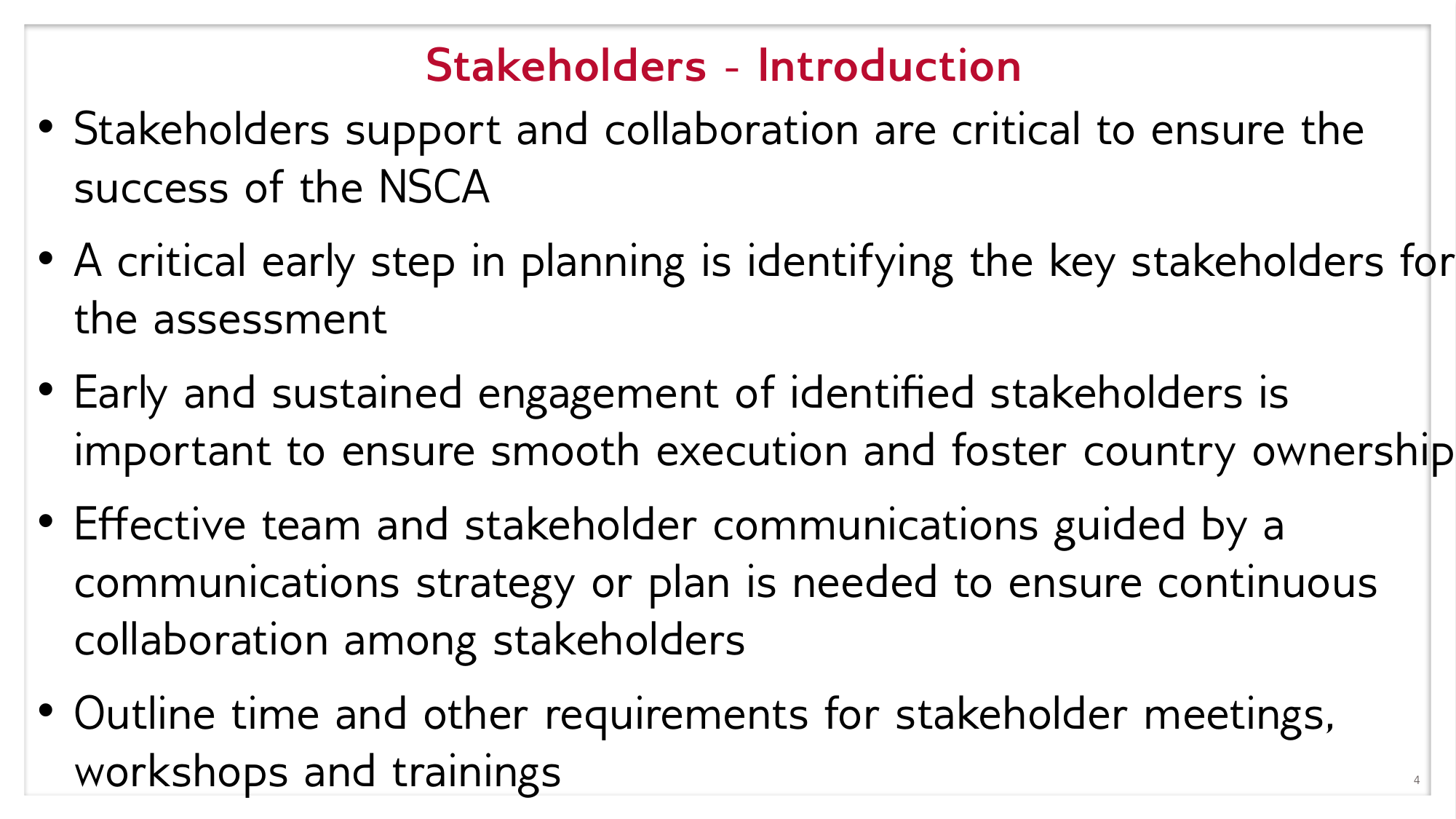

# Stakeholders - Introduction
Stakeholders support and collaboration are critical to ensure the success of the NSCA
A critical early step in planning is identifying the key stakeholders for the assessment
Early and sustained engagement of identified stakeholders is important to ensure smooth execution and foster country ownership
Effective team and stakeholder communications guided by a communications strategy or plan is needed to ensure continuous collaboration among stakeholders
Outline time and other requirements for stakeholder meetings, workshops and trainings
4